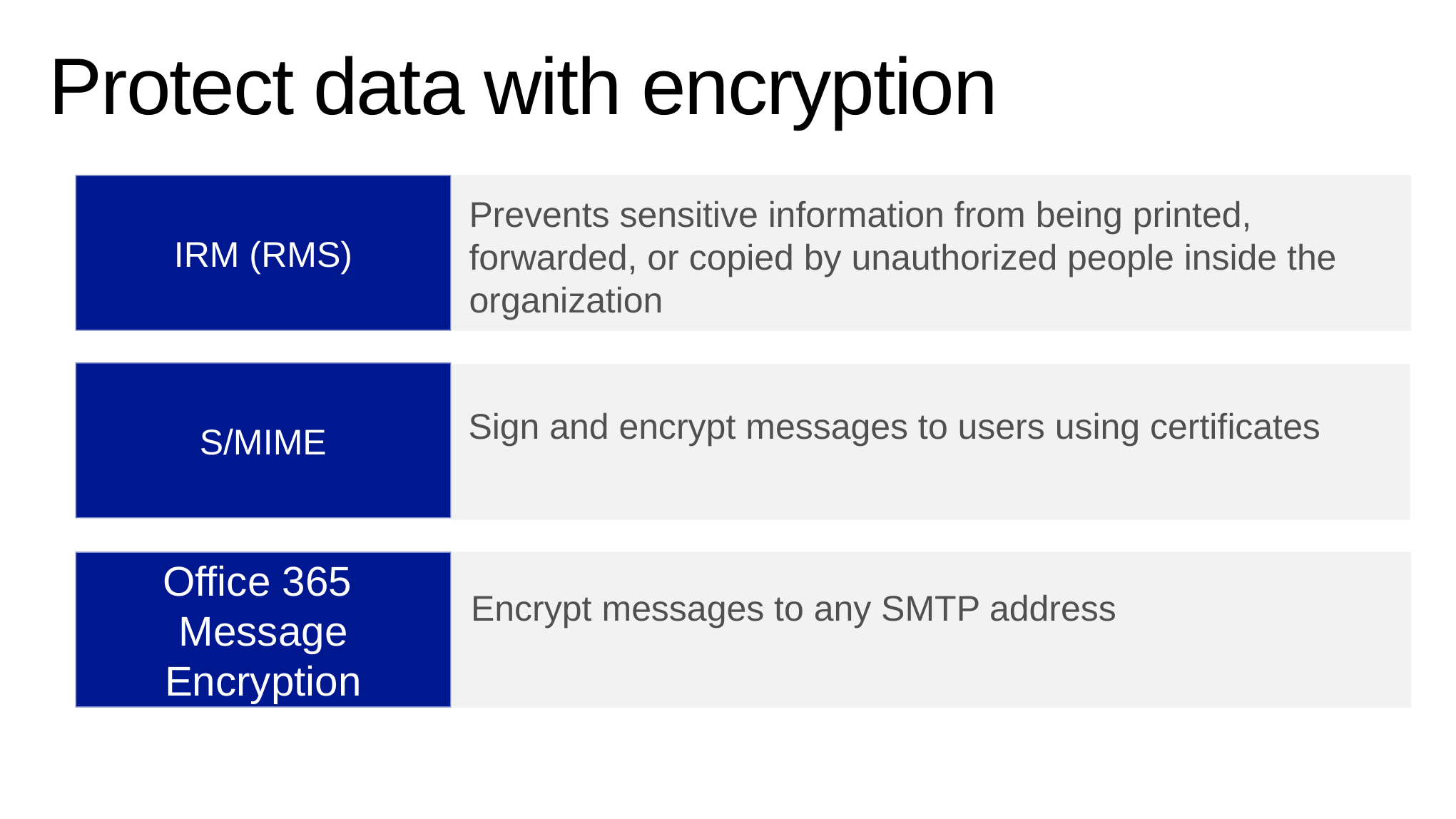

# Protect data with encryption
IRM (RMS)

Prevents sensitive information from being printed, forwarded, or copied by unauthorized people inside the organization
S/MIME

Sign and encrypt messages to users using certificates
Office 365
Message Encryption

Encrypt messages to any SMTP address